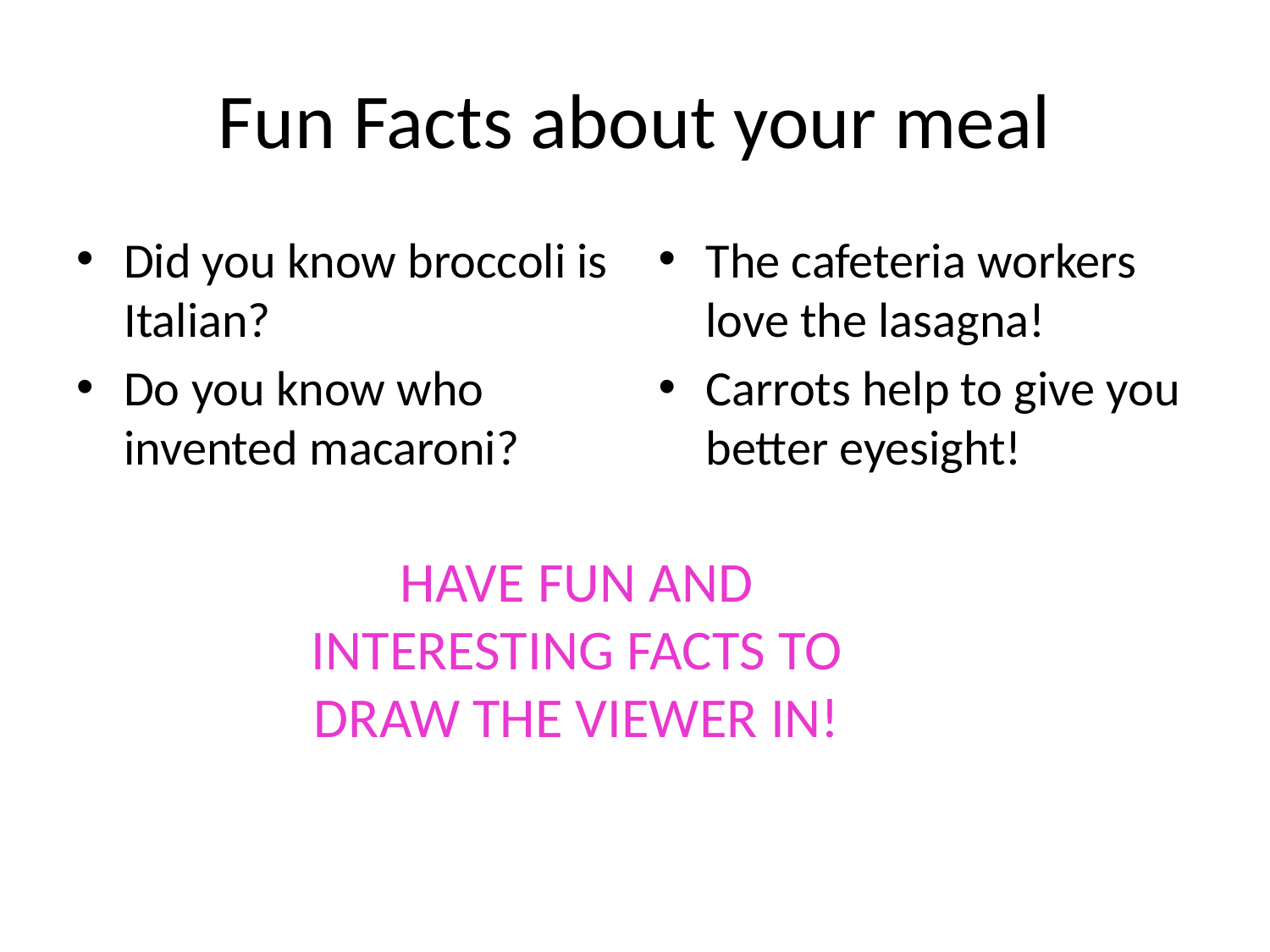

# Fun Facts about your meal
Did you know broccoli is Italian?
Do you know who invented macaroni?
The cafeteria workers love the lasagna!
Carrots help to give you better eyesight!
HAVE FUN AND INTERESTING FACTS TO DRAW THE VIEWER IN!